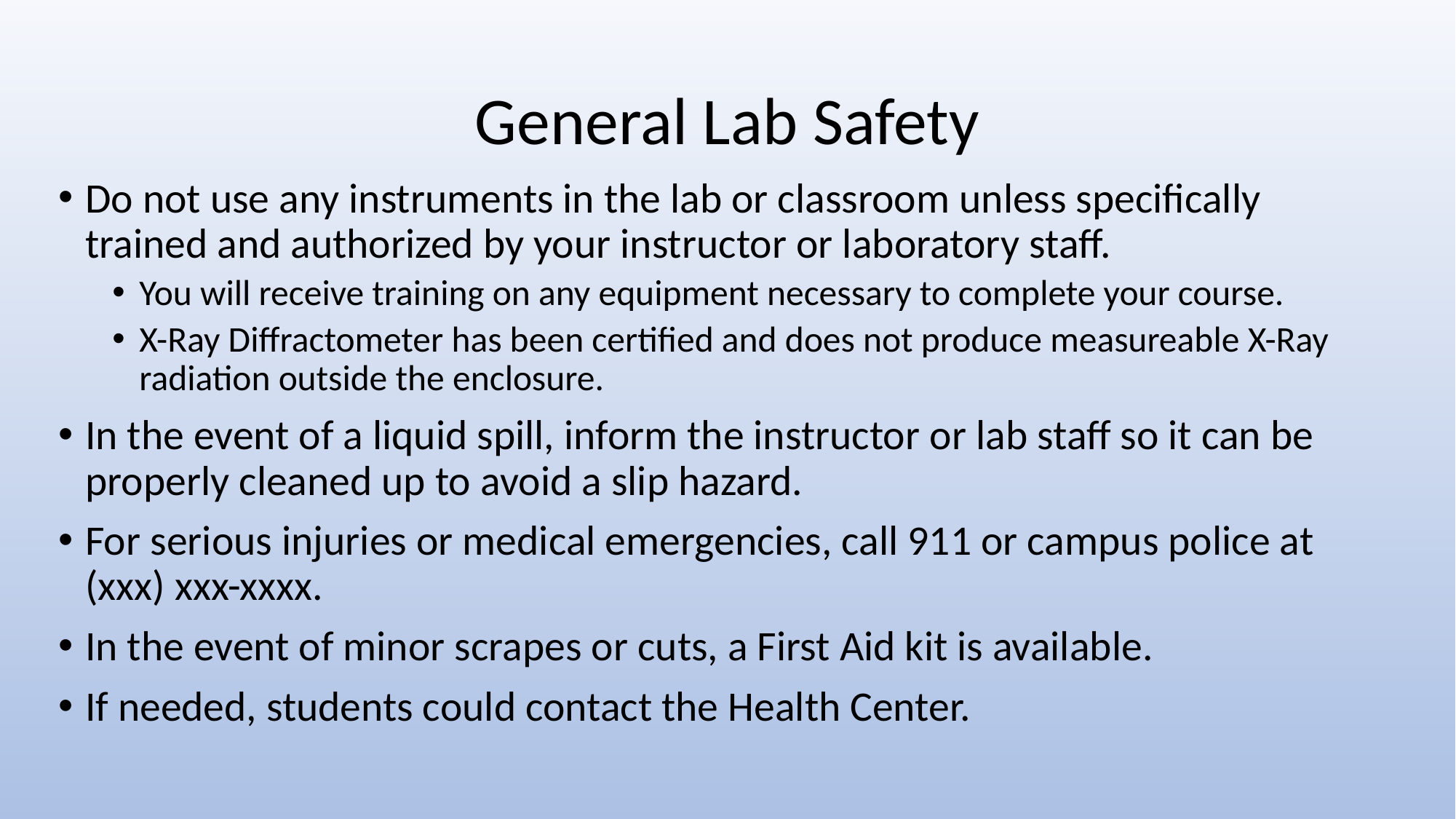

# General Lab Safety
Do not use any instruments in the lab or classroom unless specifically trained and authorized by your instructor or laboratory staff.
You will receive training on any equipment necessary to complete your course.
X-Ray Diffractometer has been certified and does not produce measureable X-Ray radiation outside the enclosure.
In the event of a liquid spill, inform the instructor or lab staff so it can be properly cleaned up to avoid a slip hazard.
For serious injuries or medical emergencies, call 911 or campus police at  (xxx) xxx-xxxx.
In the event of minor scrapes or cuts, a First Aid kit is available.
If needed, students could contact the Health Center.